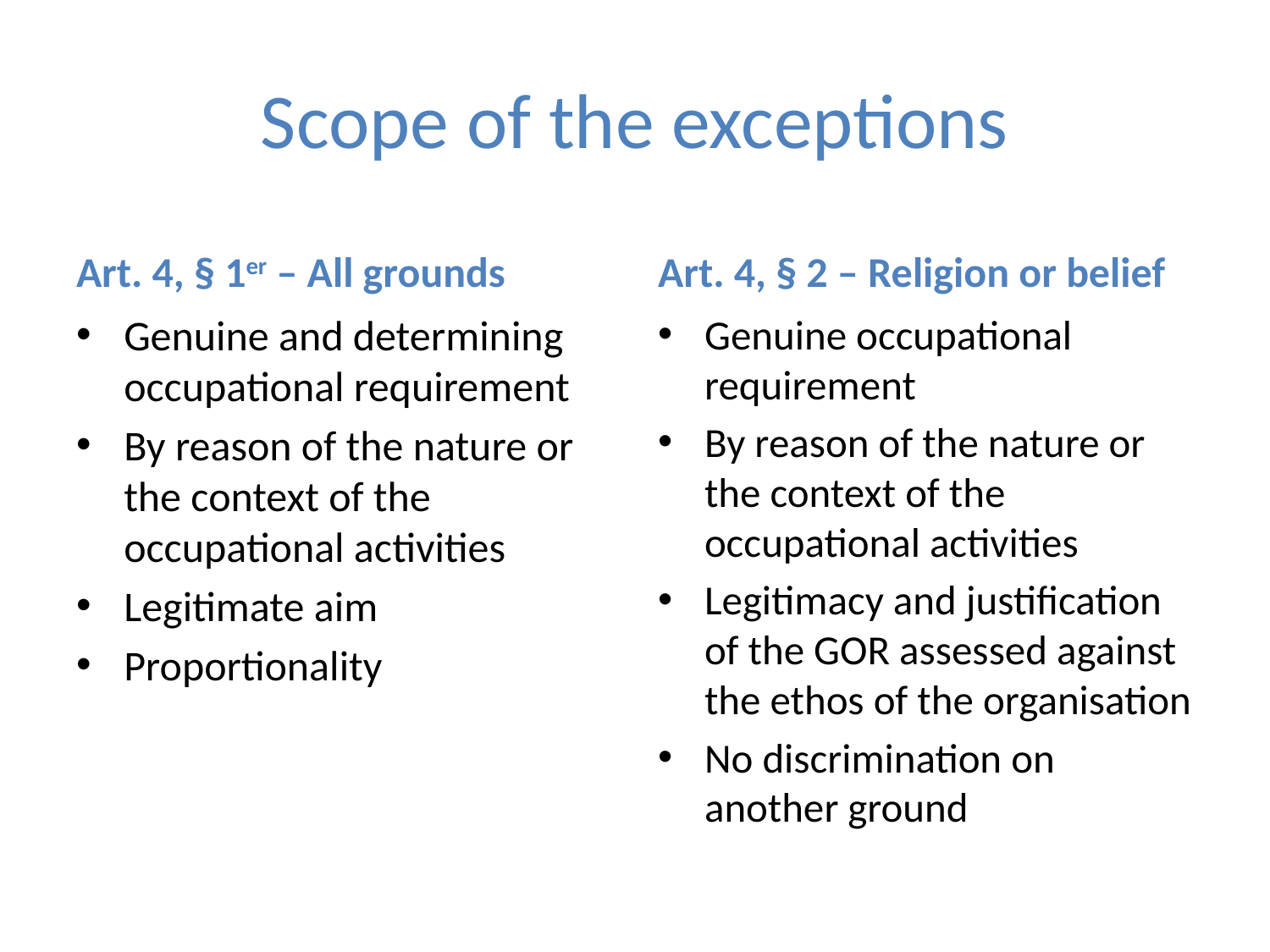

# Scope of the exceptions
Art. 4, § 1er – All grounds
Art. 4, § 2 – Religion or belief
Genuine and determining occupational requirement
By reason of the nature or the context of the occupational activities
Legitimate aim
Proportionality

Genuine occupational requirement
By reason of the nature or the context of the occupational activities
Legitimacy and justification of the GOR assessed against the ethos of the organisation
No discrimination on another ground